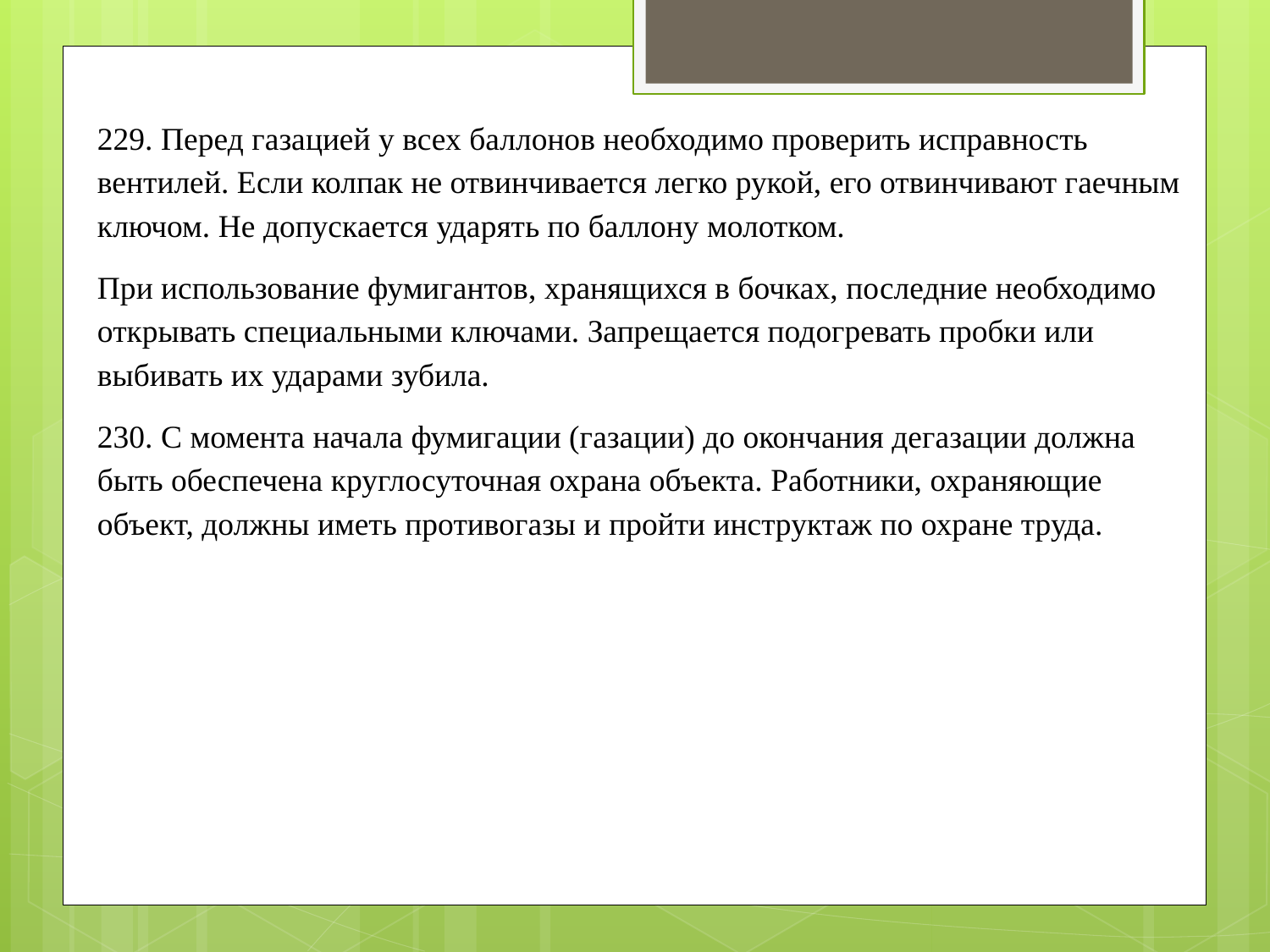

229. Перед газацией у всех баллонов необходимо проверить исправность вентилей. Если колпак не отвинчивается легко рукой, его отвинчивают гаечным ключом. Не допускается ударять по баллону молотком.
При использование фумигантов, хранящихся в бочках, последние необходимо открывать специальными ключами. Запрещается подогревать пробки или выбивать их ударами зубила.
230. С момента начала фумигации (газации) до окончания дегазации должна быть обеспечена круглосуточная охрана объекта. Работники, охраняющие объект, должны иметь противогазы и пройти инструктаж по охране труда.